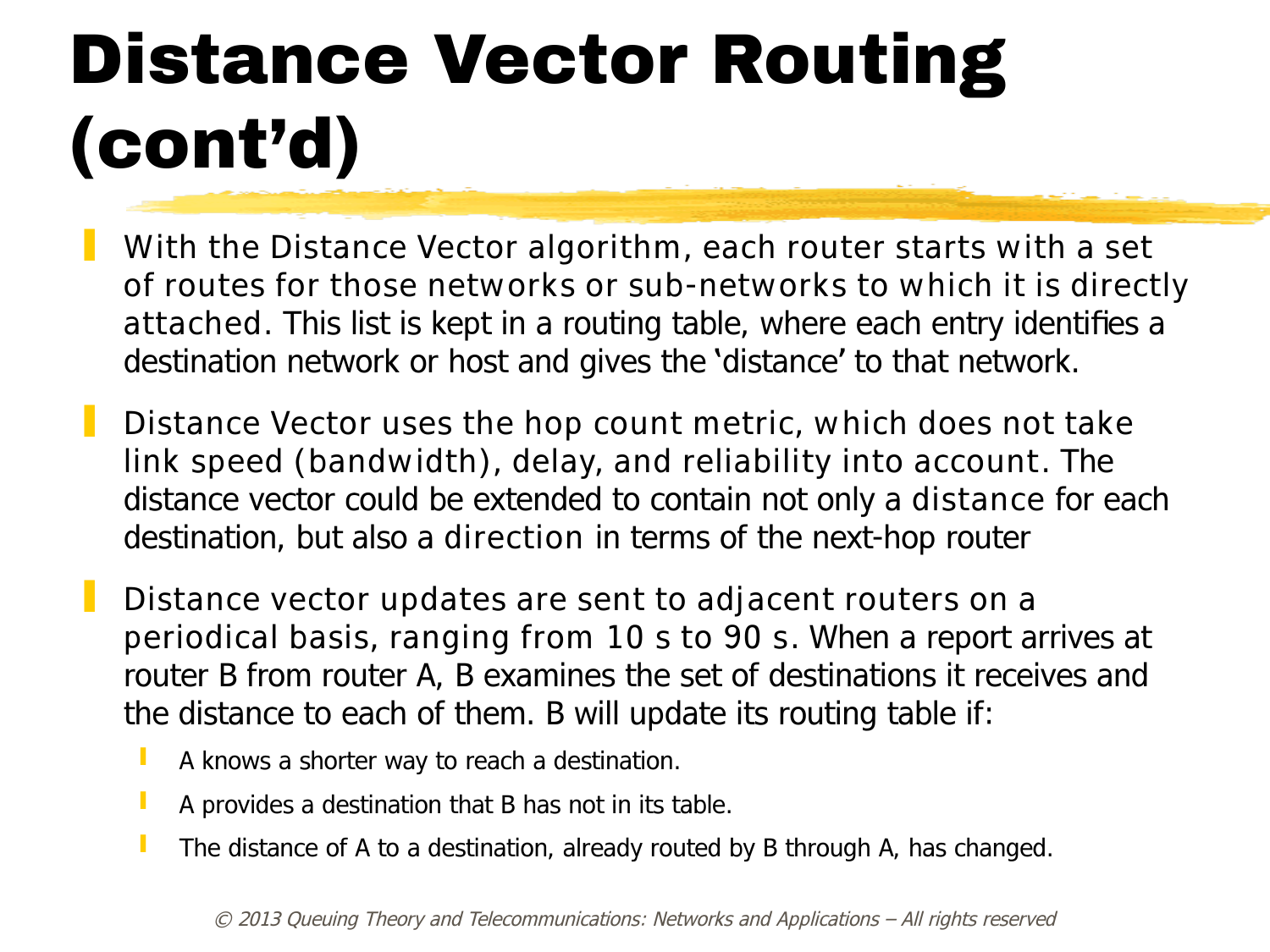

# Distance Vector Routing (cont’d)

With the Distance Vector algorithm, each router starts with a set of routes for those networks or sub-networks to which it is directly attached. This list is kept in a routing table, where each entry identifies a destination network or host and gives the ‘distance’ to that network.

Distance Vector uses the hop count metric, which does not take link speed (bandwidth), delay, and reliability into account. The distance vector could be extended to contain not only a distance for each destination, but also a direction in terms of the next-hop router

Distance vector updates are sent to adjacent routers on a periodical basis, ranging from 10 s to 90 s. When a report arrives at router B from router A, B examines the set of destinations it receives and the distance to each of them. B will update its routing table if:
A knows a shorter way to reach a destination.
A provides a destination that B has not in its table.
The distance of A to a destination, already routed by B through A, has changed.

© 2013 Queuing Theory and Telecommunications: Networks and Applications – All rights reserved